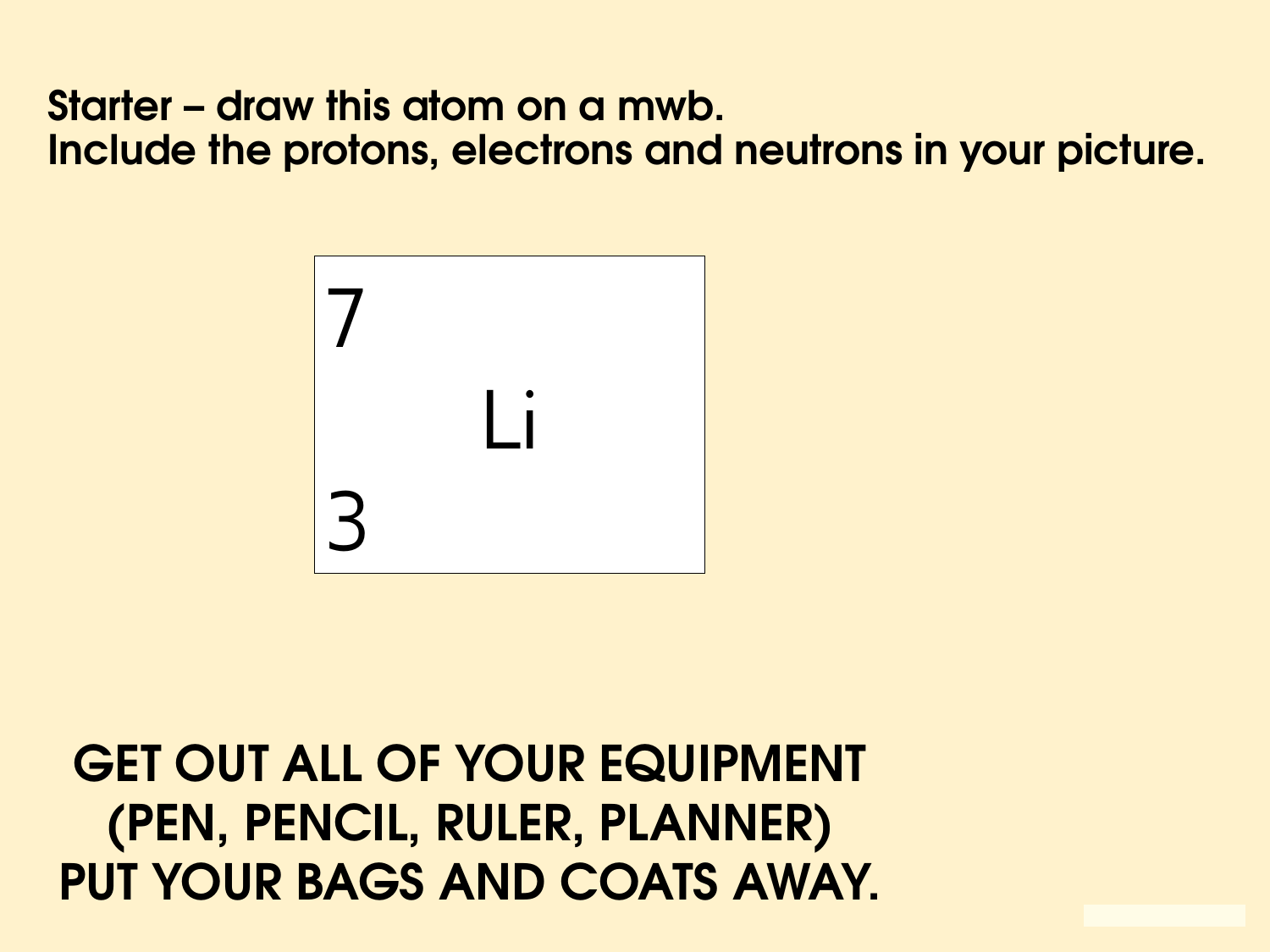

# Starter – draw this atom on a mwb. Include the protons, electrons and neutrons in your picture.
7
Li
3
GET OUT ALL OF YOUR EQUIPMENT
(PEN, PENCIL, RULER, PLANNER)
PUT YOUR BAGS AND COATS AWAY.